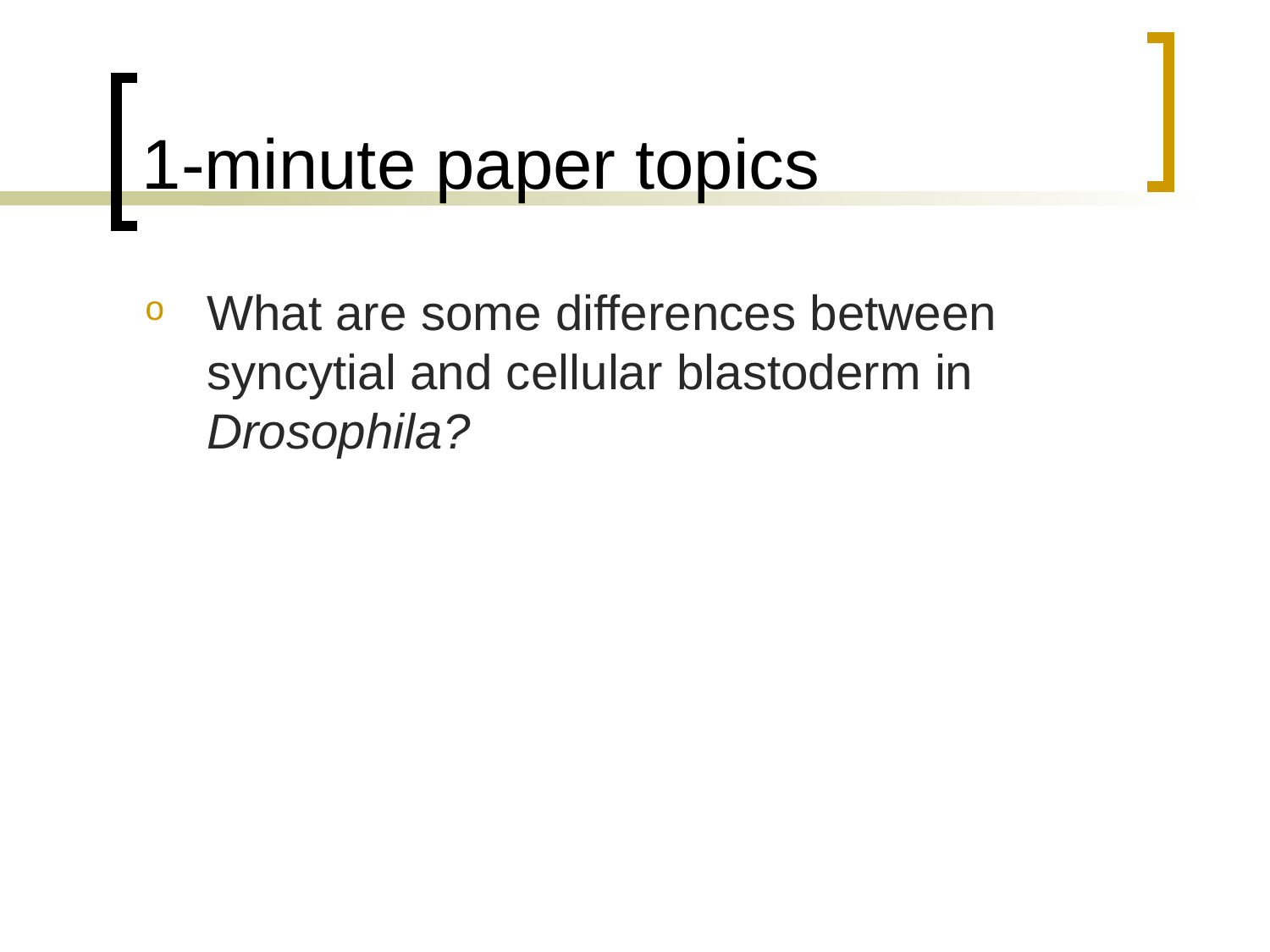

# 1-minute paper topics
What are some differences between syncytial and cellular blastoderm in Drosophila?